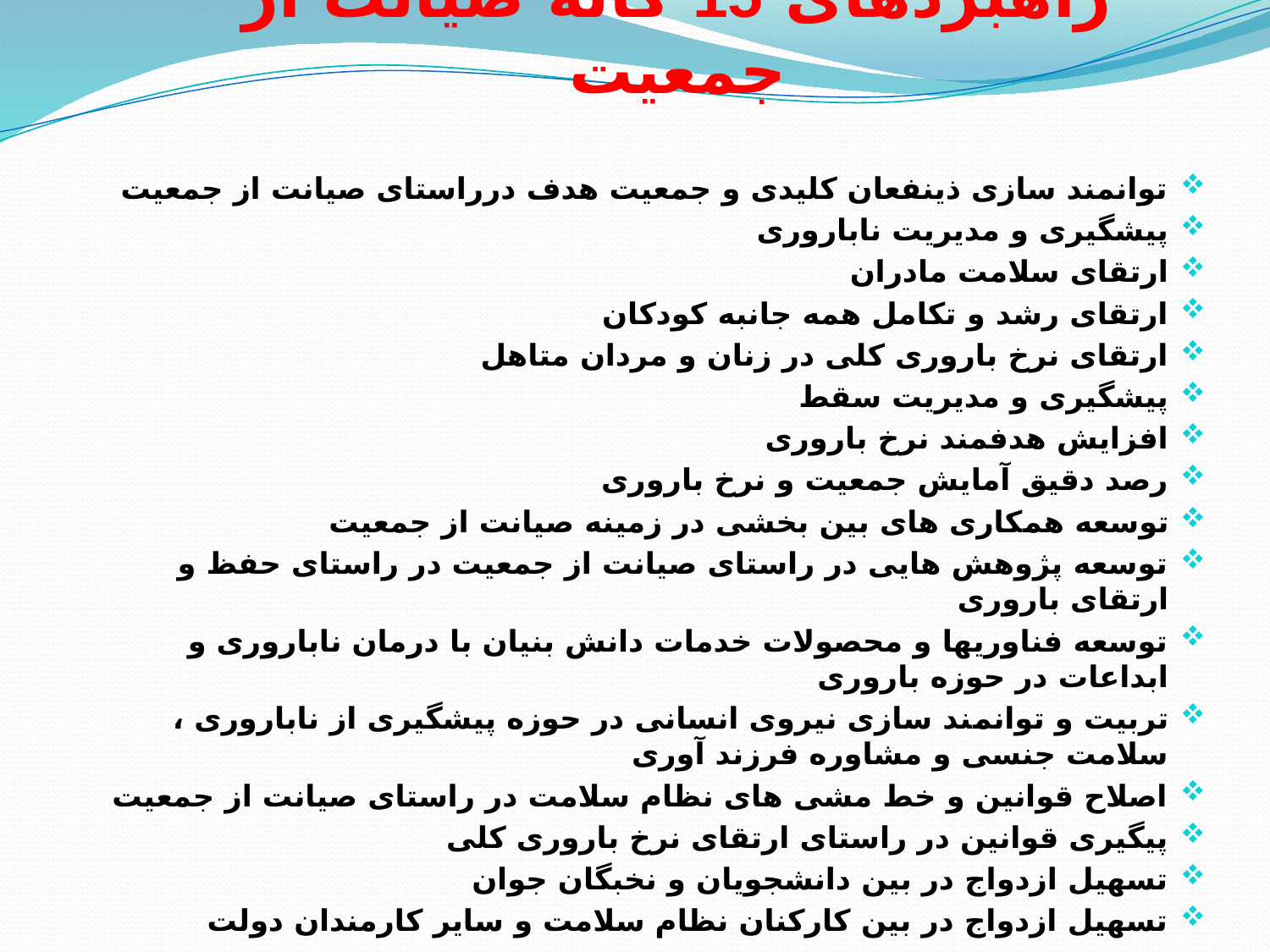

# راهبردهای 15 گانه صیانت از جمعیت
توانمند سازی ذینفعان کلیدی و جمعیت هدف درراستای صیانت از جمعیت
پیشگیری و مدیریت ناباروری
ارتقای سلامت مادران
ارتقای رشد و تکامل همه جانبه کودکان
ارتقای نرخ باروری کلی در زنان و مردان متاهل
پیشگیری و مدیریت سقط
افزایش هدفمند نرخ باروری
رصد دقیق آمایش جمعیت و نرخ باروری
توسعه همکاری های بین بخشی در زمینه صیانت از جمعیت
توسعه پژوهش هایی در راستای صیانت از جمعیت در راستای حفظ و ارتقای باروری
توسعه فناوریها و محصولات خدمات دانش بنیان با درمان ناباروری و ابداعات در حوزه باروری
تربیت و توانمند سازی نیروی انسانی در حوزه پیشگیری از ناباروری ، سلامت جنسی و مشاوره فرزند آوری
اصلاح قوانین و خط مشی های نظام سلامت در راستای صیانت از جمعیت
پیگیری قوانین در راستای ارتقای نرخ باروری کلی
تسهیل ازدواج در بین دانشجویان و نخبگان جوان
تسهیل ازدواج در بین کارکنان نظام سلامت و سایر کارمندان دولت